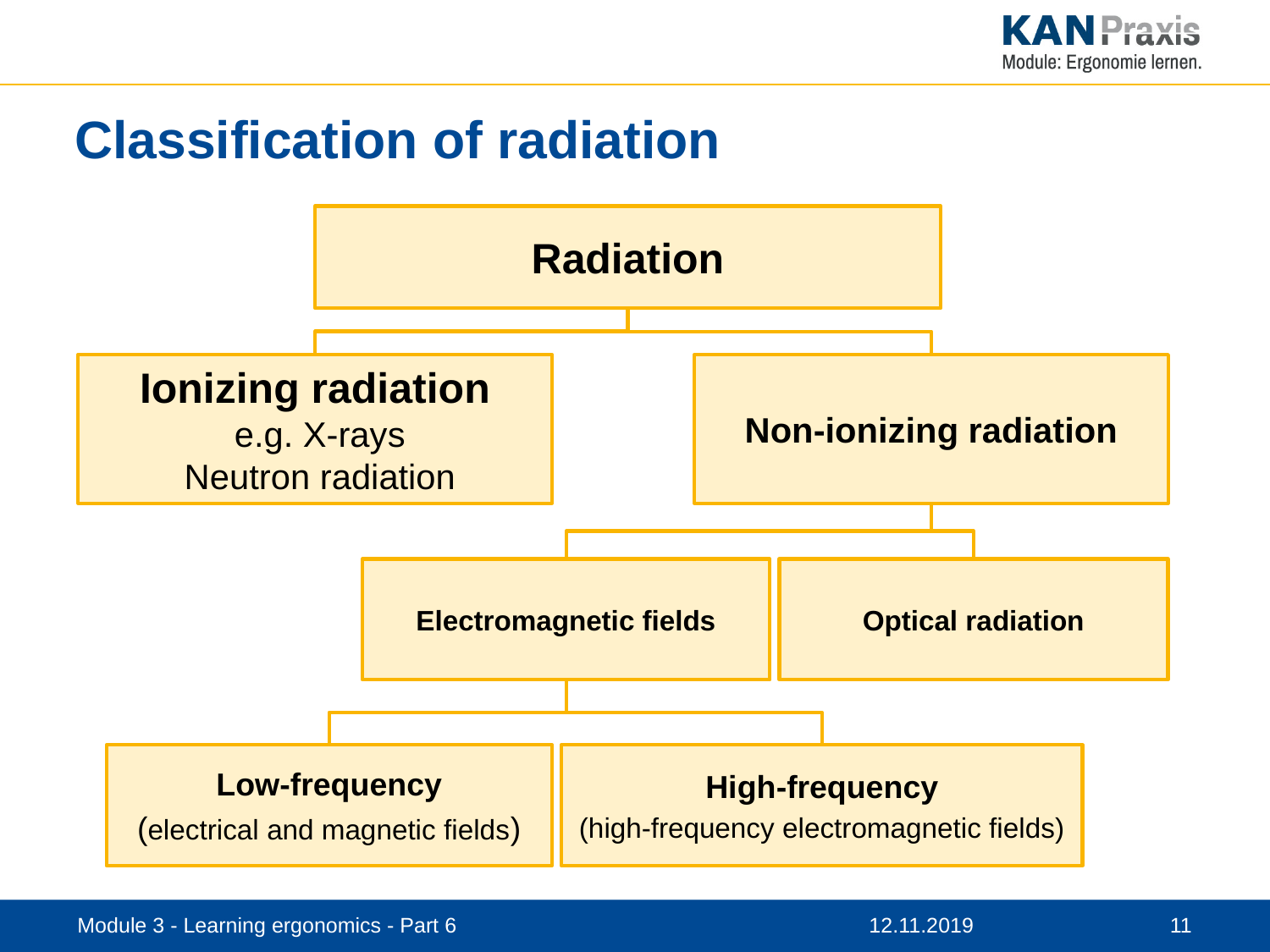

# Classification of radiation
Radiation
Ionizing radiation
 e.g. X-rays
 Neutron radiation
Non-ionizing radiation
Electromagnetic fields
Optical radiation
Low-frequency
(electrical and magnetic fields)
High-frequency
(high-frequency electromagnetic fields)
Module 3 - Learning ergonomics - Part 6
12.11.2019
11